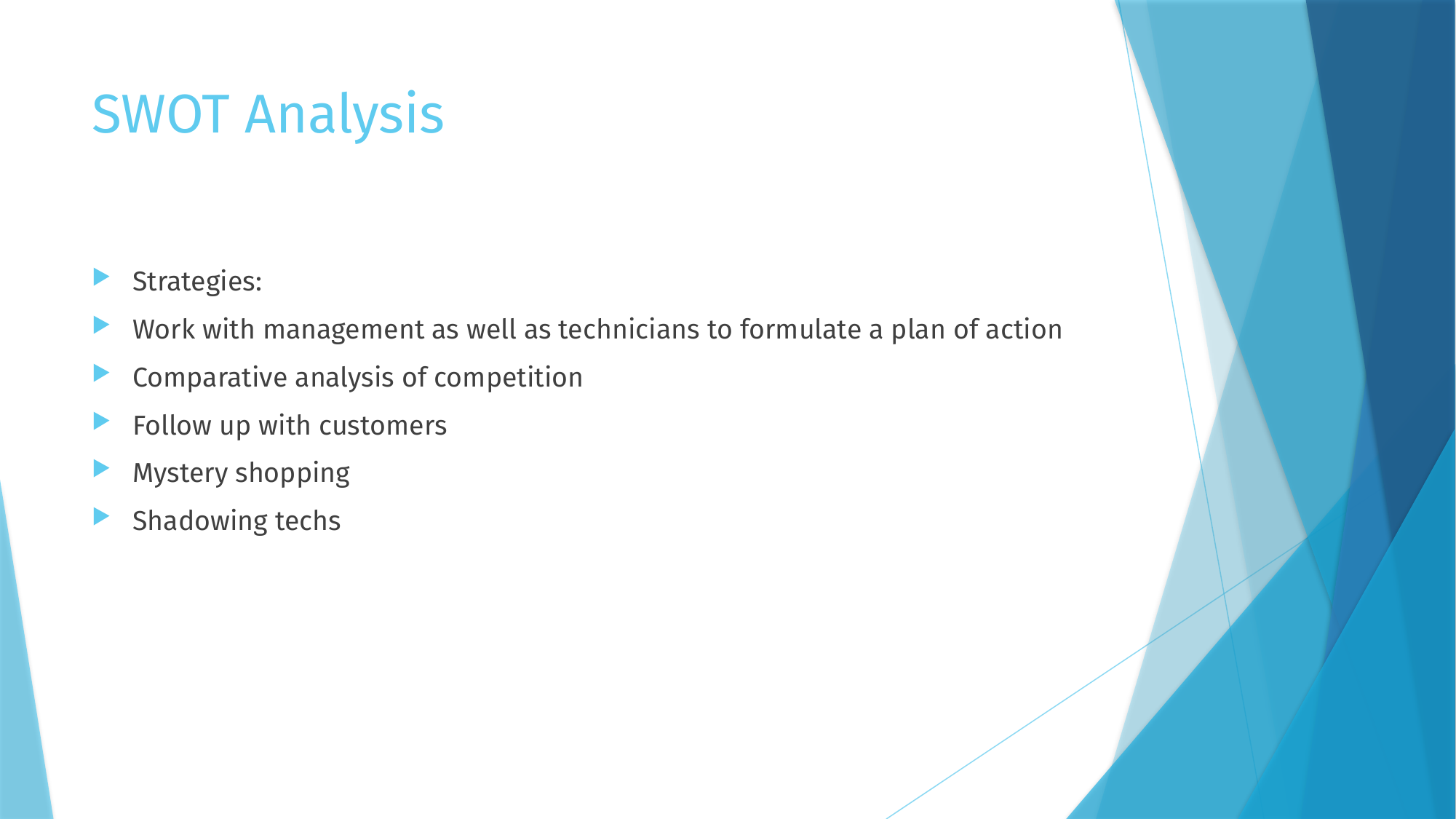

# SWOT Analysis
Strategies:
Work with management as well as technicians to formulate a plan of action
Comparative analysis of competition
Follow up with customers
Mystery shopping
Shadowing techs